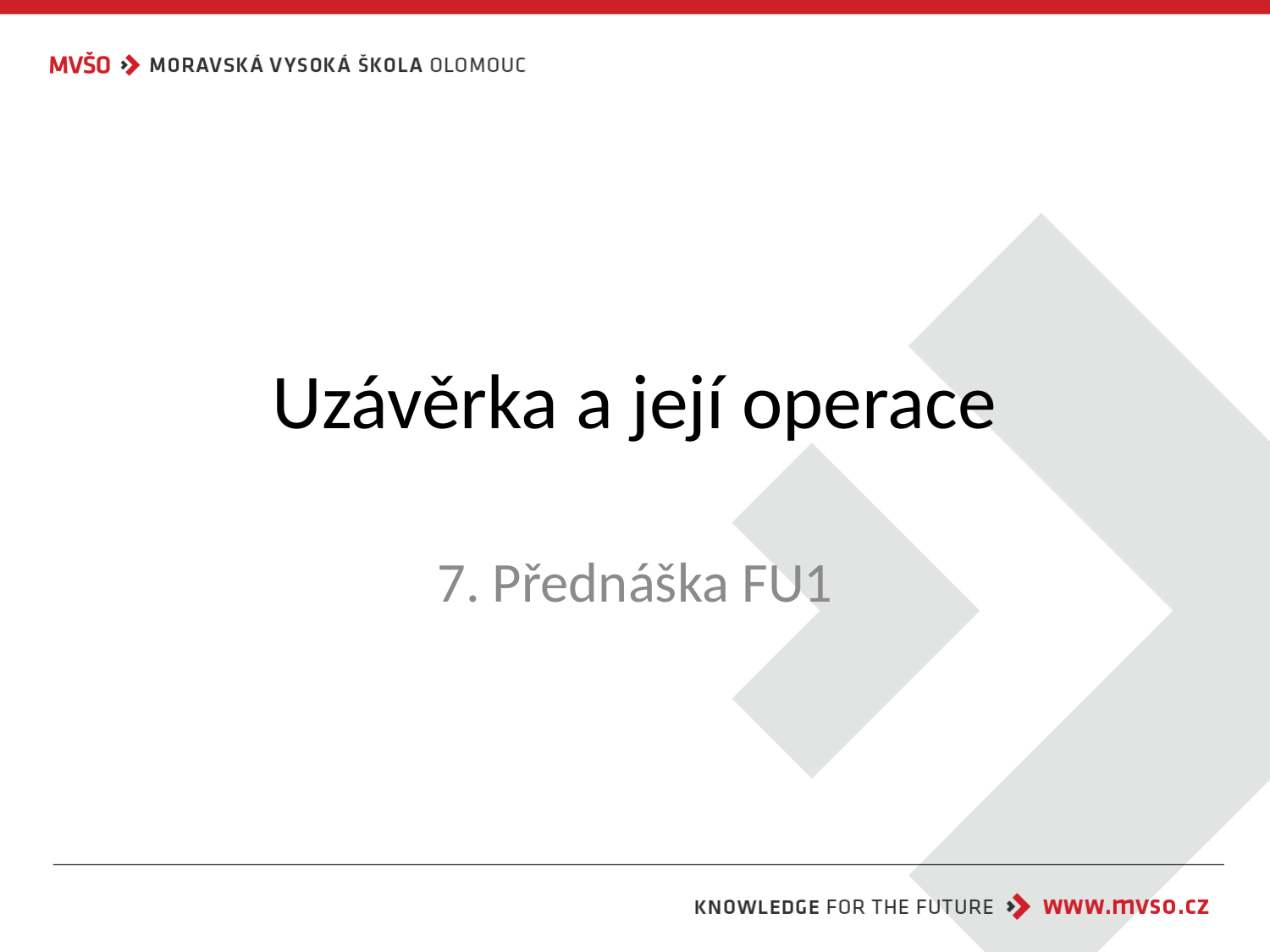

# Uzávěrka a její operace
7. Přednáška FU1